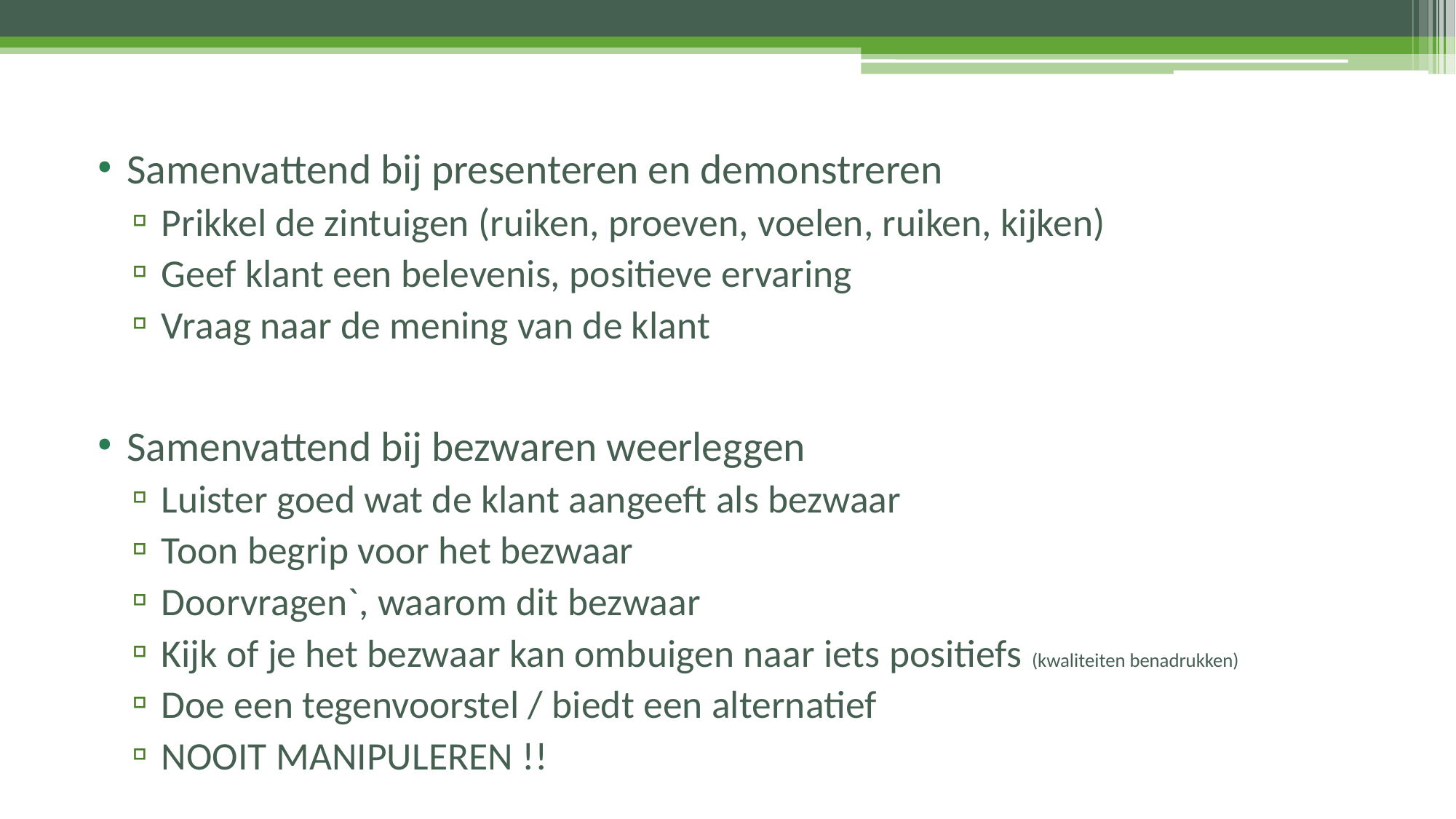

Samenvattend bij presenteren en demonstreren
Prikkel de zintuigen (ruiken, proeven, voelen, ruiken, kijken)
Geef klant een belevenis, positieve ervaring
Vraag naar de mening van de klant

Samenvattend bij bezwaren weerleggen
Luister goed wat de klant aangeeft als bezwaar
Toon begrip voor het bezwaar
Doorvragen`, waarom dit bezwaar
Kijk of je het bezwaar kan ombuigen naar iets positiefs (kwaliteiten benadrukken)
Doe een tegenvoorstel / biedt een alternatief
NOOIT MANIPULEREN !!

#